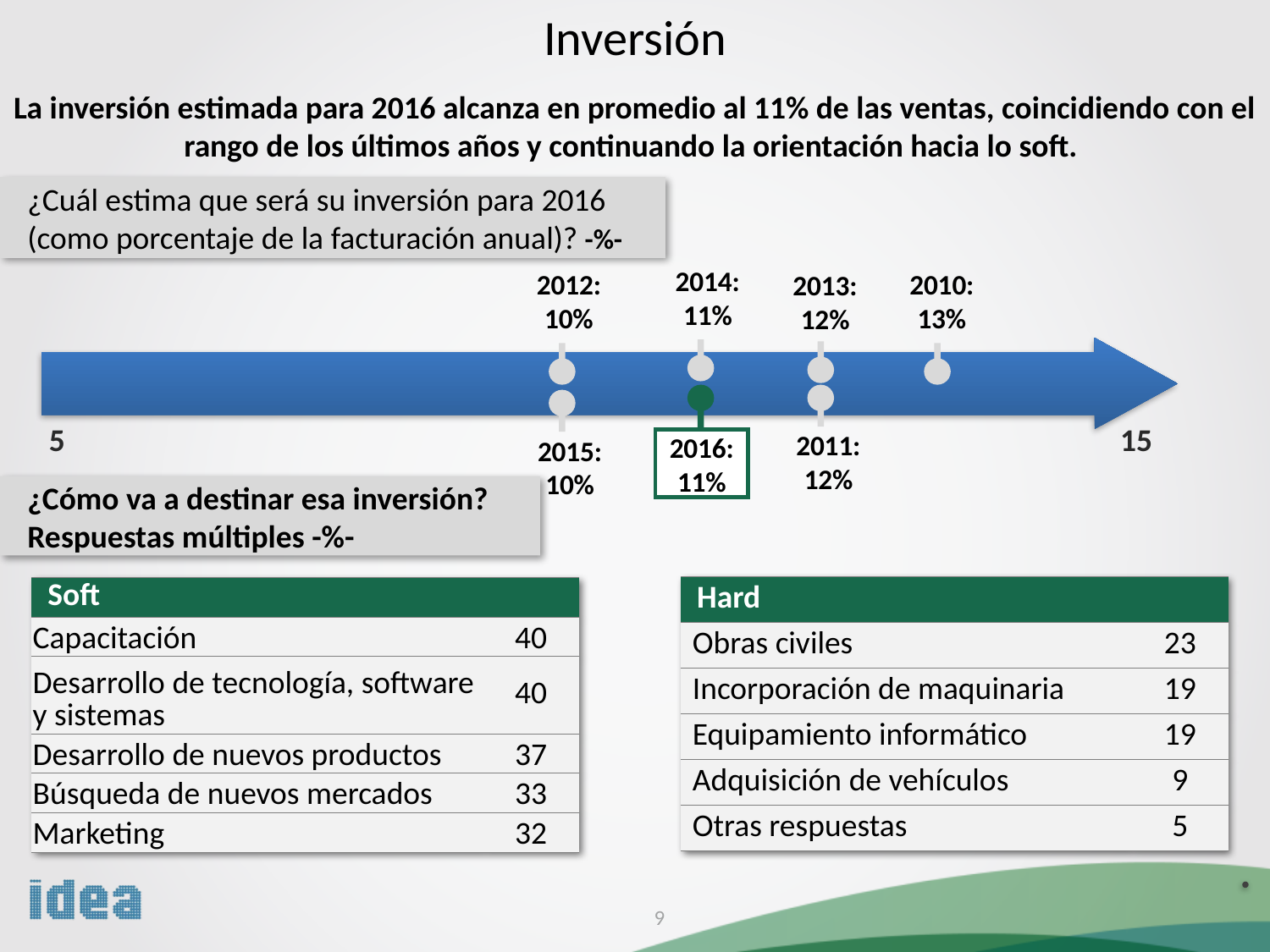

Inversión
La inversión estimada para 2016 alcanza en promedio al 11% de las ventas, coincidiendo con el rango de los últimos años y continuando la orientación hacia lo soft.
¿Cuál estima que será su inversión para 2016  (como porcentaje de la facturación anual)? -%-

2013: 12%

2014: 11%
2012: 10%
2010: 13%

5
15
2011: 12%
2016:
11%
2015: 10%
¿Cómo va a destinar esa inversión? Respuestas múltiples -%-
| Hard |  |
| --- | --- |
| Obras civiles | 23 |
| Incorporación de maquinaria | 19 |
| Equipamiento informático | 19 |
| Adquisición de vehículos | 9 |
| Otras respuestas | 5 |
| Soft |  |
| --- | --- |
| Capacitación | 40 |
| Desarrollo de tecnología, software y sistemas | 40 |
| Desarrollo de nuevos productos | 37 |
| Búsqueda de nuevos mercados | 33 |
| Marketing | 32 |

9